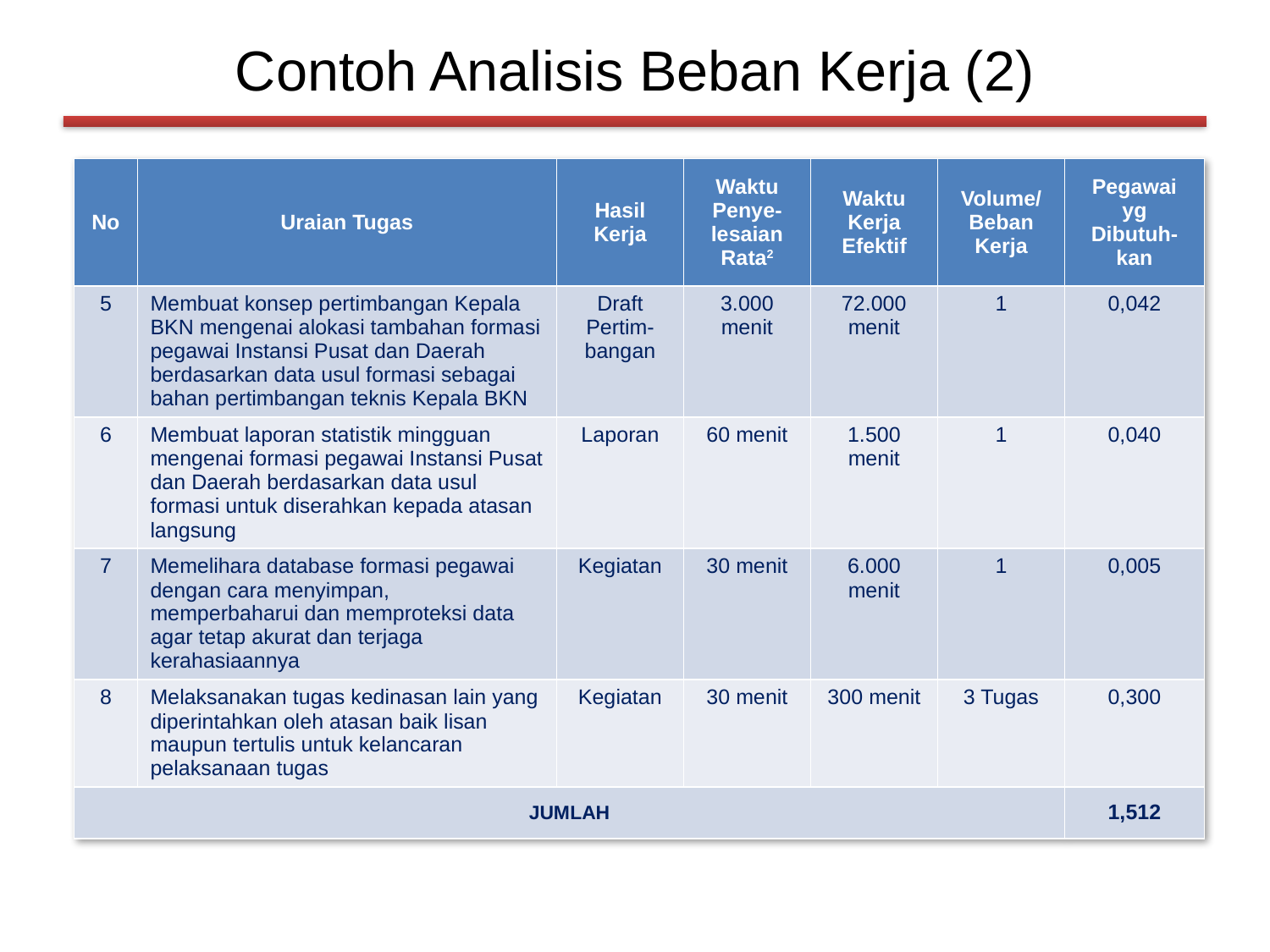

# Contoh Analisis Beban Kerja (2)

| No | Uraian Tugas | Hasil Kerja | Waktu Penye-lesaian Rata2 | Waktu Kerja Efektif | Volume/ Beban Kerja | Pegawai yg Dibutuh-kan |
| --- | --- | --- | --- | --- | --- | --- |
| 5 | Membuat konsep pertimbangan Kepala BKN mengenai alokasi tambahan formasi pegawai Instansi Pusat dan Daerah berdasarkan data usul formasi sebagai bahan pertimbangan teknis Kepala BKN | Draft Pertim-bangan | 3.000 menit | 72.000 menit | 1 | 0,042 |
| 6 | Membuat laporan statistik mingguan mengenai formasi pegawai Instansi Pusat dan Daerah berdasarkan data usul formasi untuk diserahkan kepada atasan langsung | Laporan | 60 menit | 1.500 menit | 1 | 0,040 |
| 7 | Memelihara database formasi pegawai dengan cara menyimpan, memperbaharui dan memproteksi data agar tetap akurat dan terjaga kerahasiaannya | Kegiatan | 30 menit | 6.000 menit | 1 | 0,005 |
| 8 | Melaksanakan tugas kedinasan lain yang diperintahkan oleh atasan baik lisan maupun tertulis untuk kelancaran pelaksanaan tugas | Kegiatan | 30 menit | 300 menit | 3 Tugas | 0,300 |
| JUMLAH |  |  |  |  |  | 1,512 |